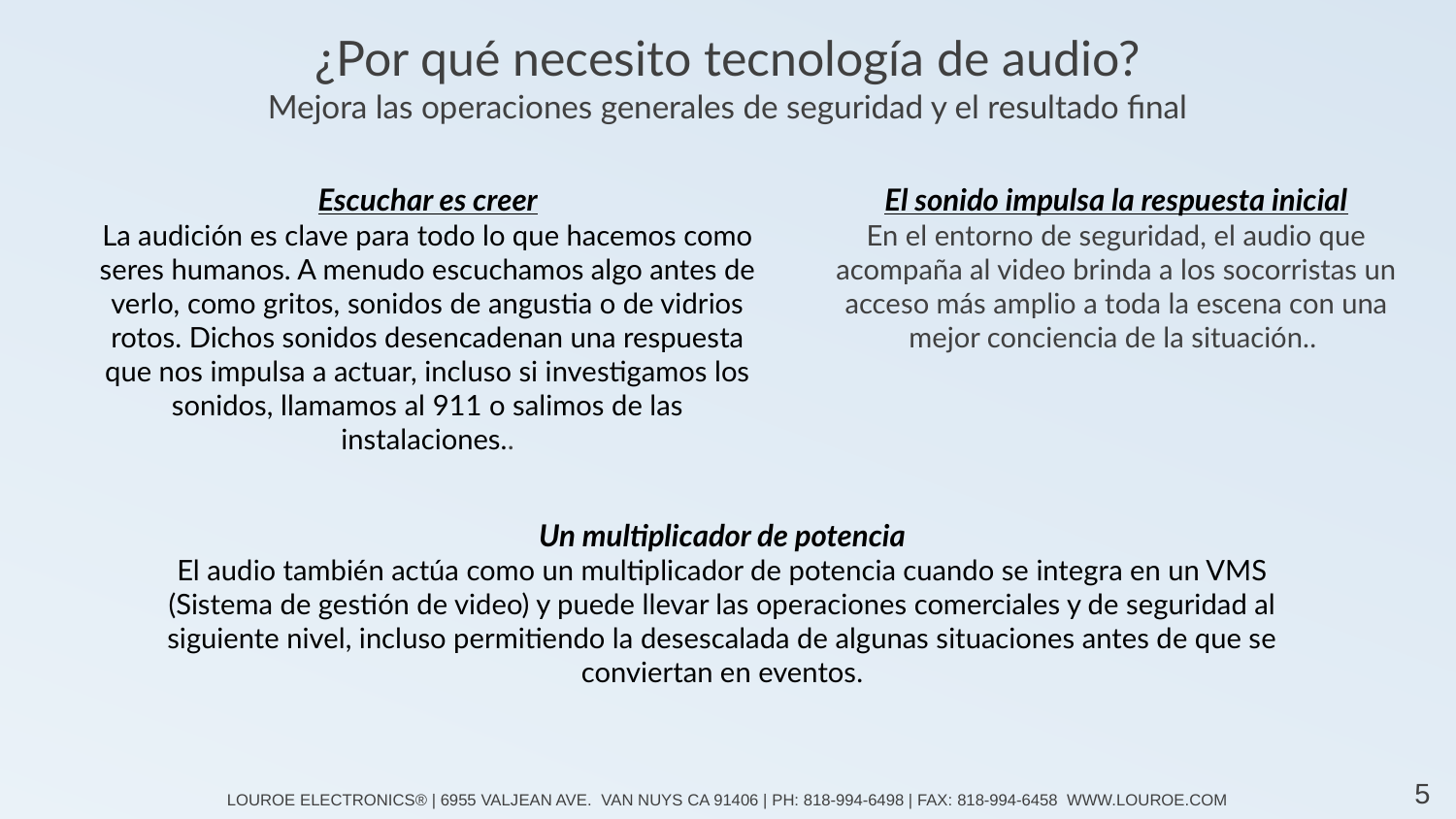

¿Por qué necesito tecnología de audio?
Mejora las operaciones generales de seguridad y el resultado final

Escuchar es creer
La audición es clave para todo lo que hacemos como seres humanos. A menudo escuchamos algo antes de verlo, como gritos, sonidos de angustia o de vidrios rotos. Dichos sonidos desencadenan una respuesta que nos impulsa a actuar, incluso si investigamos los sonidos, llamamos al 911 o salimos de las instalaciones..

El sonido impulsa la respuesta inicial
En el entorno de seguridad, el audio que acompaña al video brinda a los socorristas un acceso más amplio a toda la escena con una mejor conciencia de la situación..

Un multiplicador de potencia
El audio también actúa como un multiplicador de potencia cuando se integra en un VMS (Sistema de gestión de video) y puede llevar las operaciones comerciales y de seguridad al siguiente nivel, incluso permitiendo la desescalada de algunas situaciones antes de que se conviertan en eventos.

5
LOUROE ELECTRONICS® | 6955 VALJEAN AVE.  VAN NUYS CA 91406 | PH: 818-994-6498 | FAX: 818-994-6458  WWW.LOUROE.COM